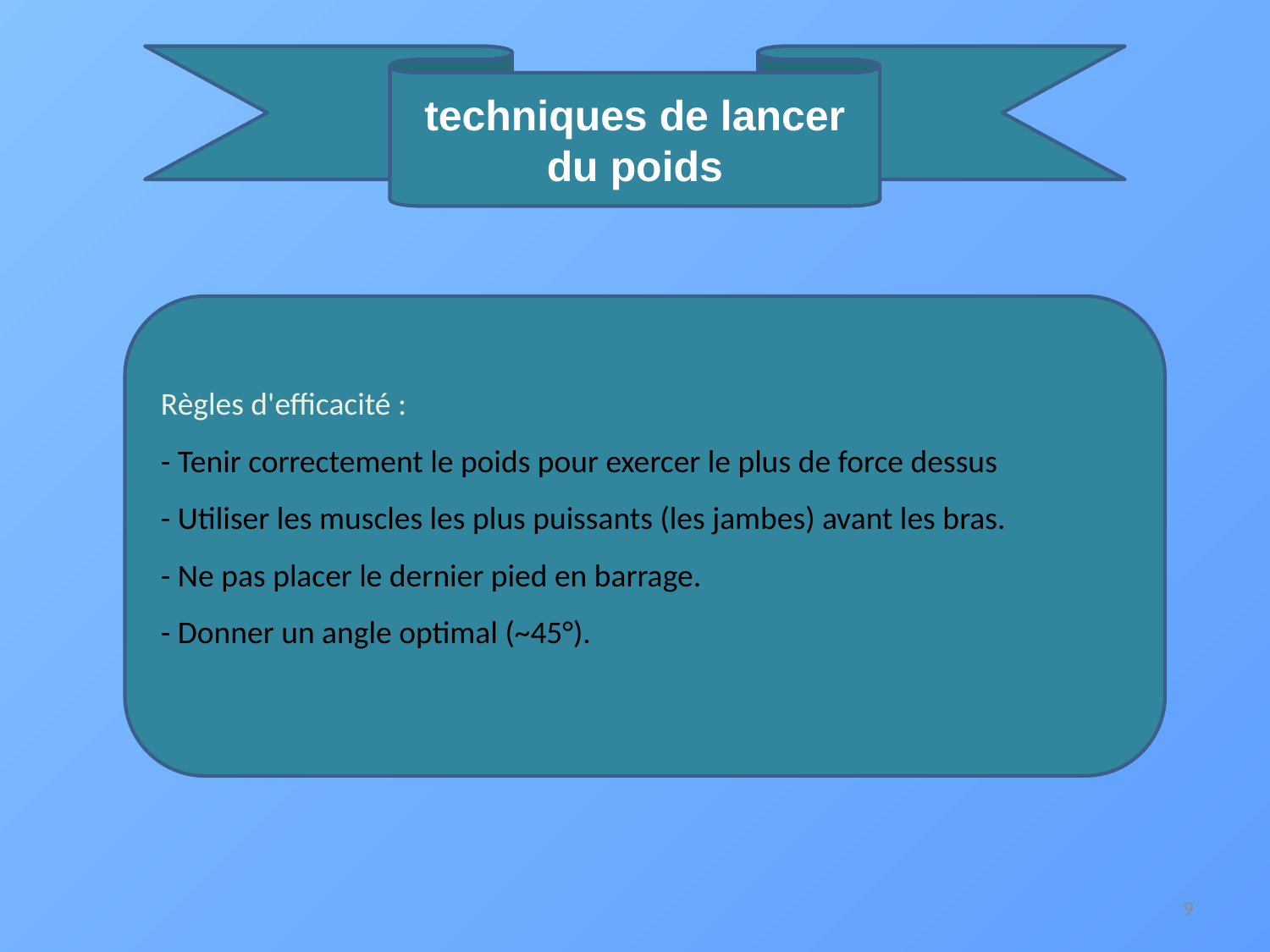

techniques de lancer du poids
Règles d'efficacité :
- Tenir correctement le poids pour exercer le plus de force dessus
- Utiliser les muscles les plus puissants (les jambes) avant les bras.
- Ne pas placer le dernier pied en barrage.
- Donner un angle optimal (~45°).

9